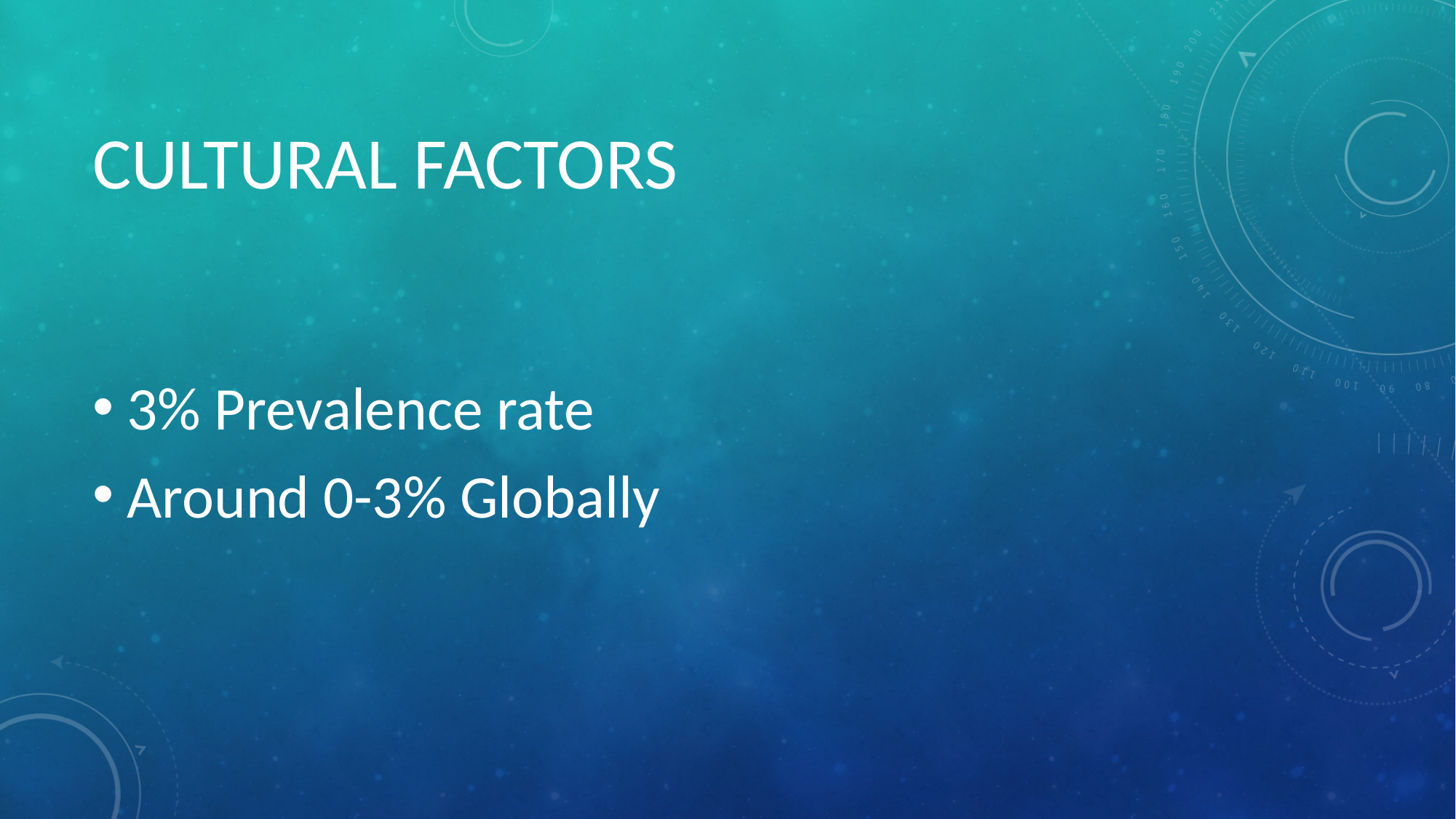

# Cultural Factors
3% Prevalence rate
Around 0-3% Globally